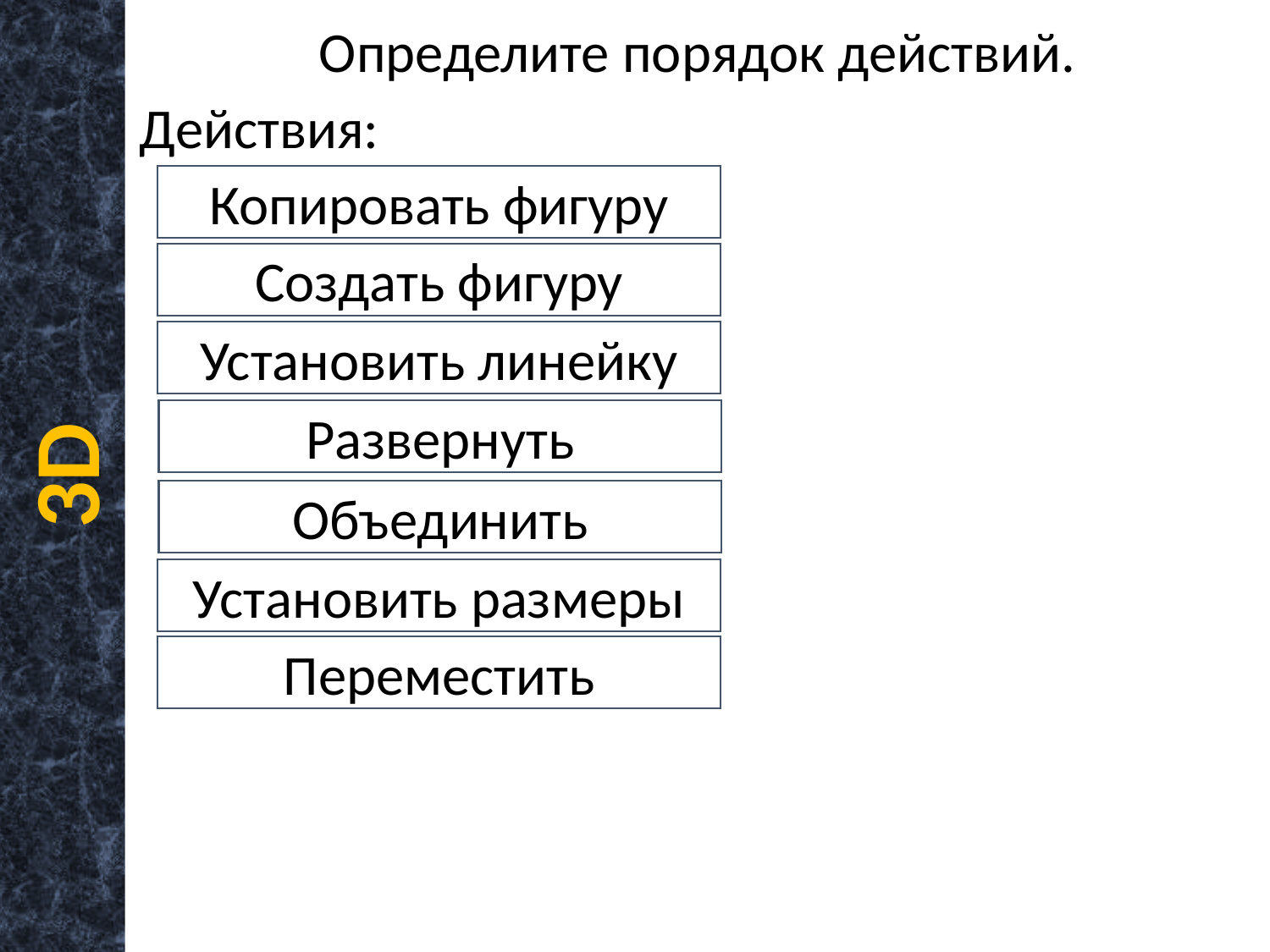

Определите порядок действий.

Действия:
Копировать фигуру
Создать фигуру
Установить линейку
Развернуть
3D
Объединить
Установить размеры
Переместить